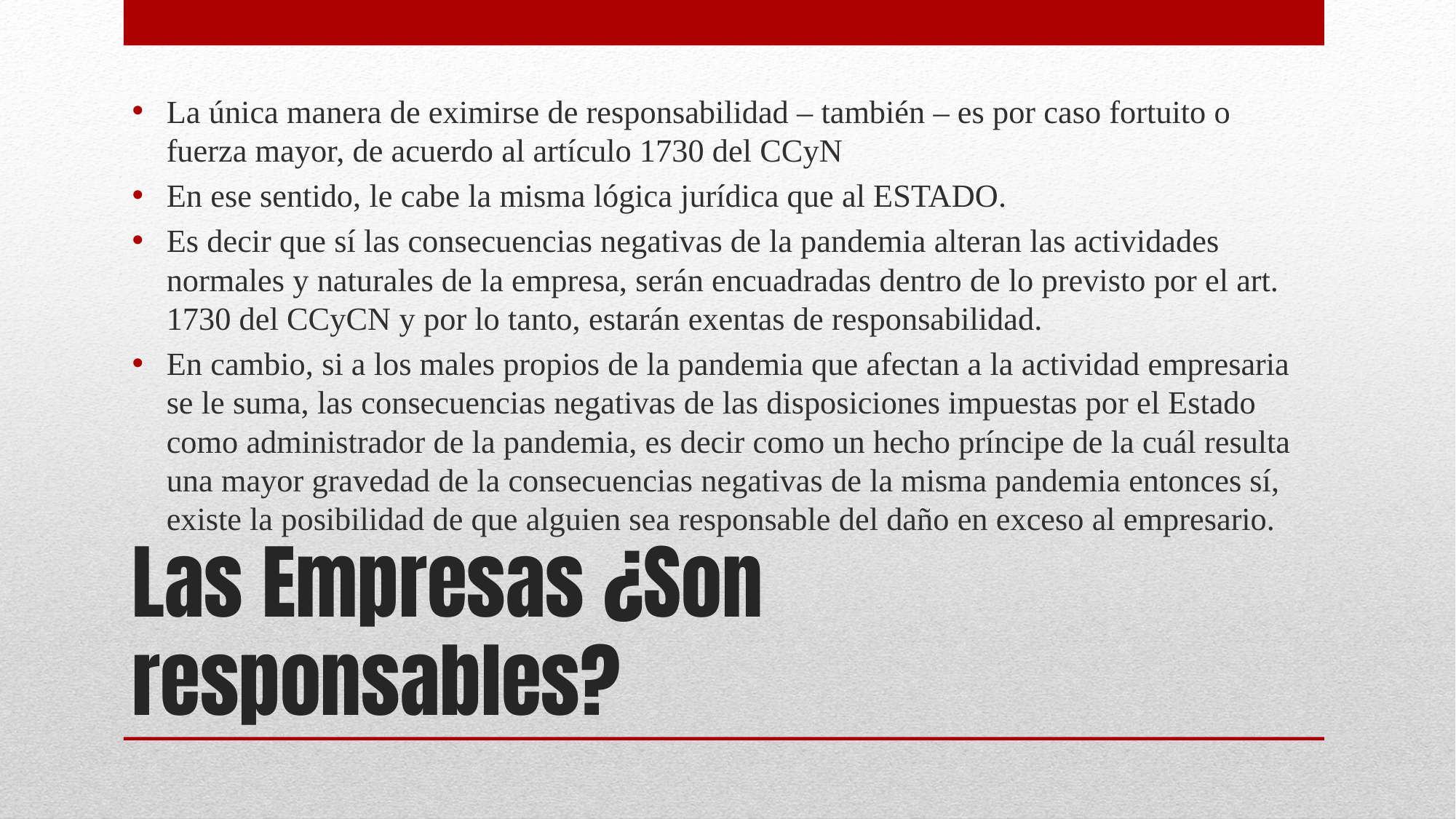

La única manera de eximirse de responsabilidad – también – es por caso fortuito o  fuerza mayor, de acuerdo al artículo 1730 del CCyN
En ese sentido, le cabe la misma lógica jurídica que al ESTADO.
Es decir que sí las consecuencias negativas de la pandemia alteran las actividades normales y naturales de la empresa, serán encuadradas dentro de lo previsto por el art. 1730 del CCyCN y por lo tanto, estarán exentas de responsabilidad.
En cambio, si a los males propios de la pandemia que afectan a la actividad empresaria se le suma, las consecuencias negativas de las disposiciones impuestas por el Estado como administrador de la pandemia, es decir como un hecho príncipe de la cuál resulta una mayor gravedad de la consecuencias negativas de la misma pandemia entonces sí, existe la posibilidad de que alguien sea responsable del daño en exceso al empresario.
# Las Empresas ¿Son responsables?